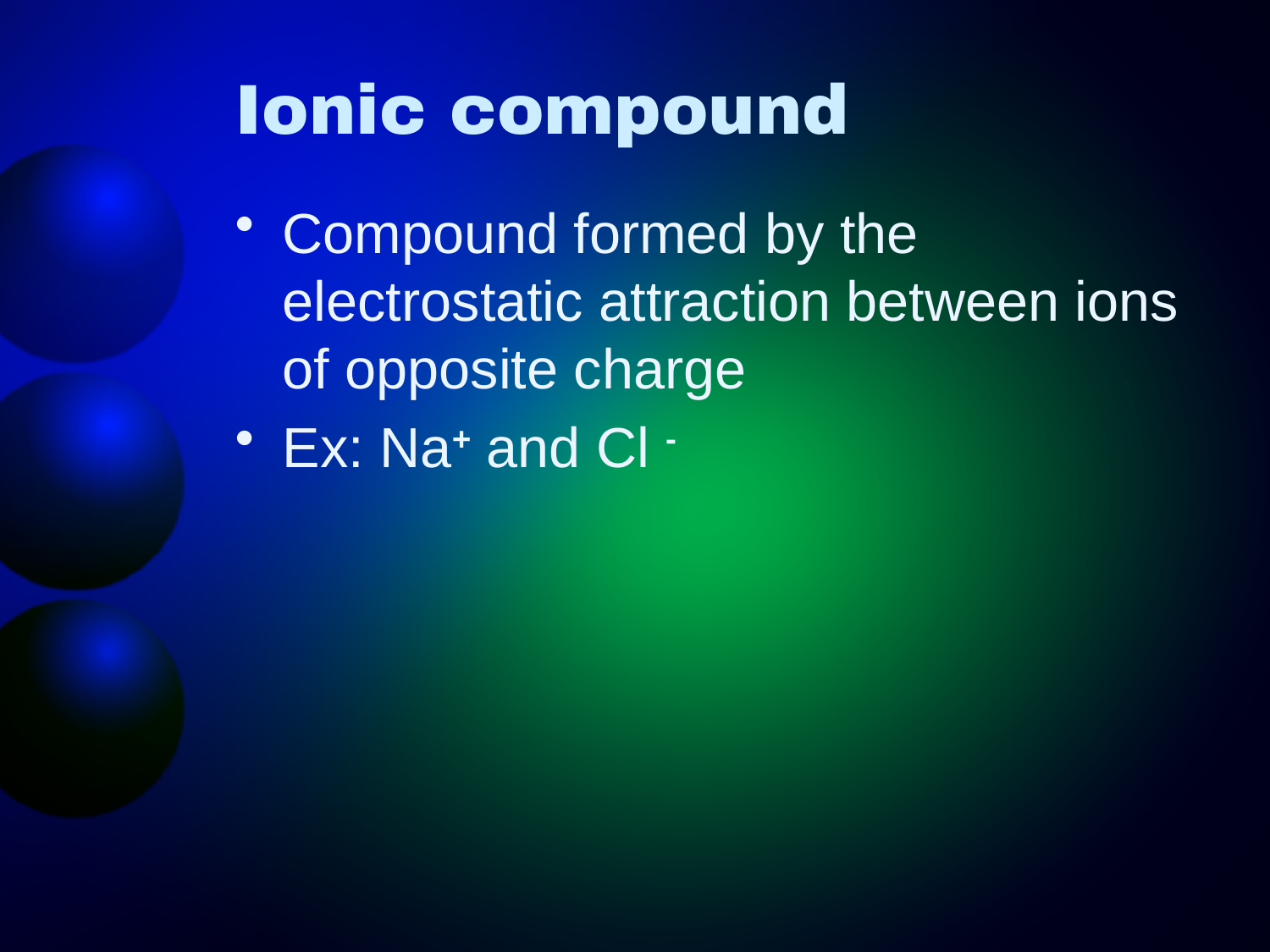

# Ionic compound
Compound formed by the electrostatic attraction between ions of opposite charge
Ex: Na+ and Cl -